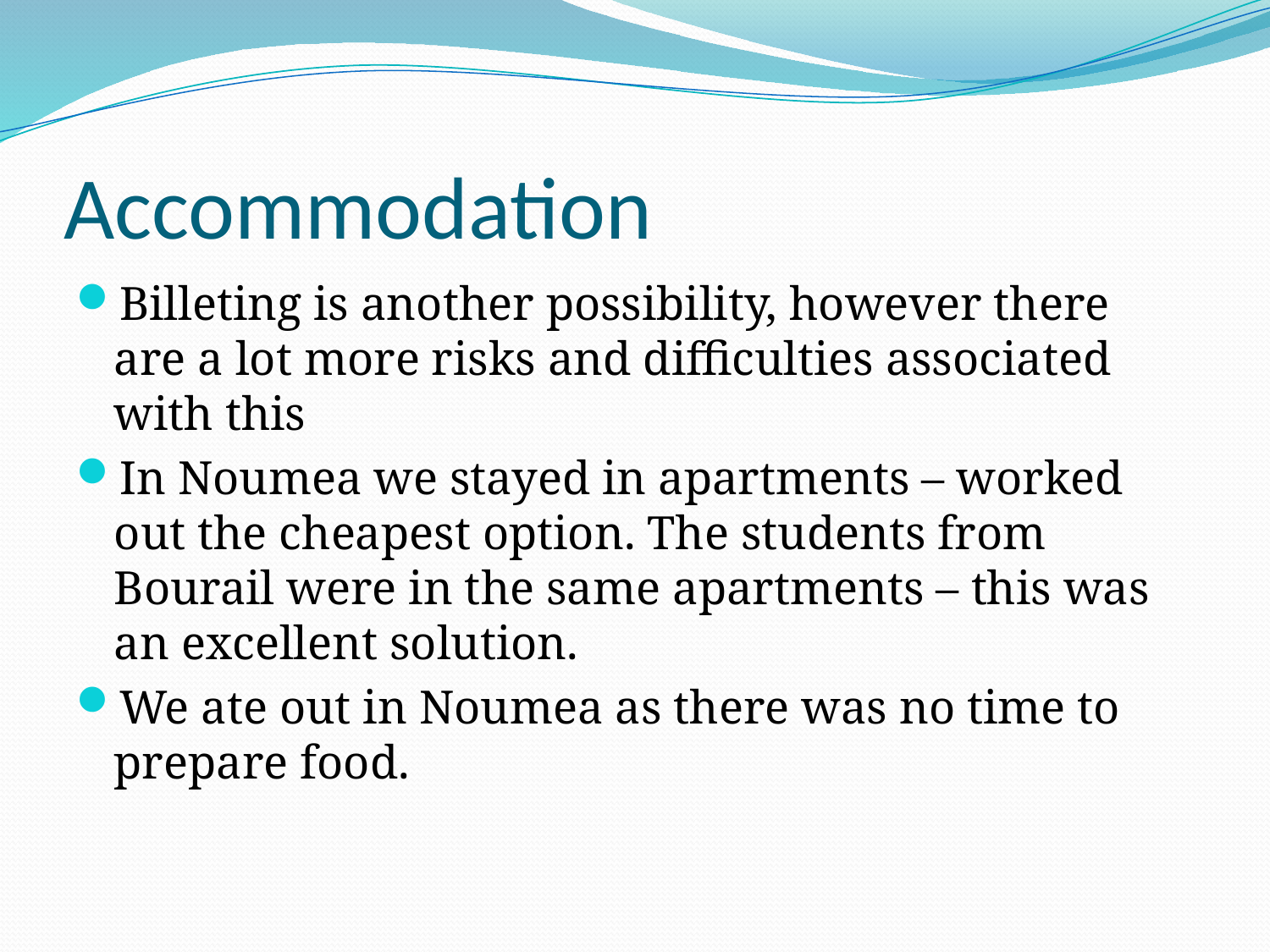

# Accommodation
Billeting is another possibility, however there are a lot more risks and difficulties associated with this
In Noumea we stayed in apartments – worked out the cheapest option. The students from Bourail were in the same apartments – this was an excellent solution.
We ate out in Noumea as there was no time to prepare food.